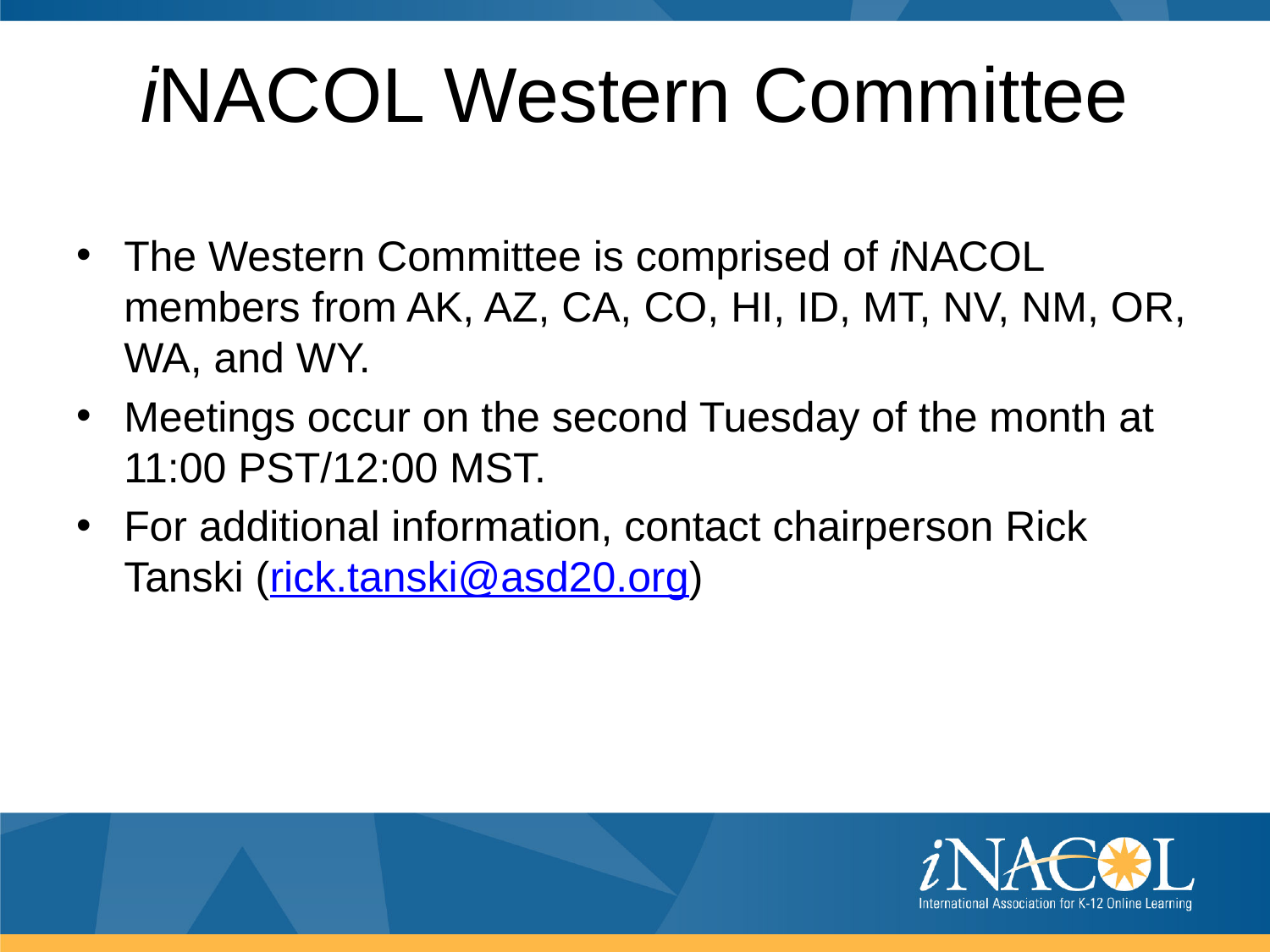

# iNACOL Western Committee
The Western Committee is comprised of iNACOL members from AK, AZ, CA, CO, HI, ID, MT, NV, NM, OR, WA, and WY.
Meetings occur on the second Tuesday of the month at 11:00 PST/12:00 MST.
For additional information, contact chairperson Rick Tanski (rick.tanski@asd20.org)